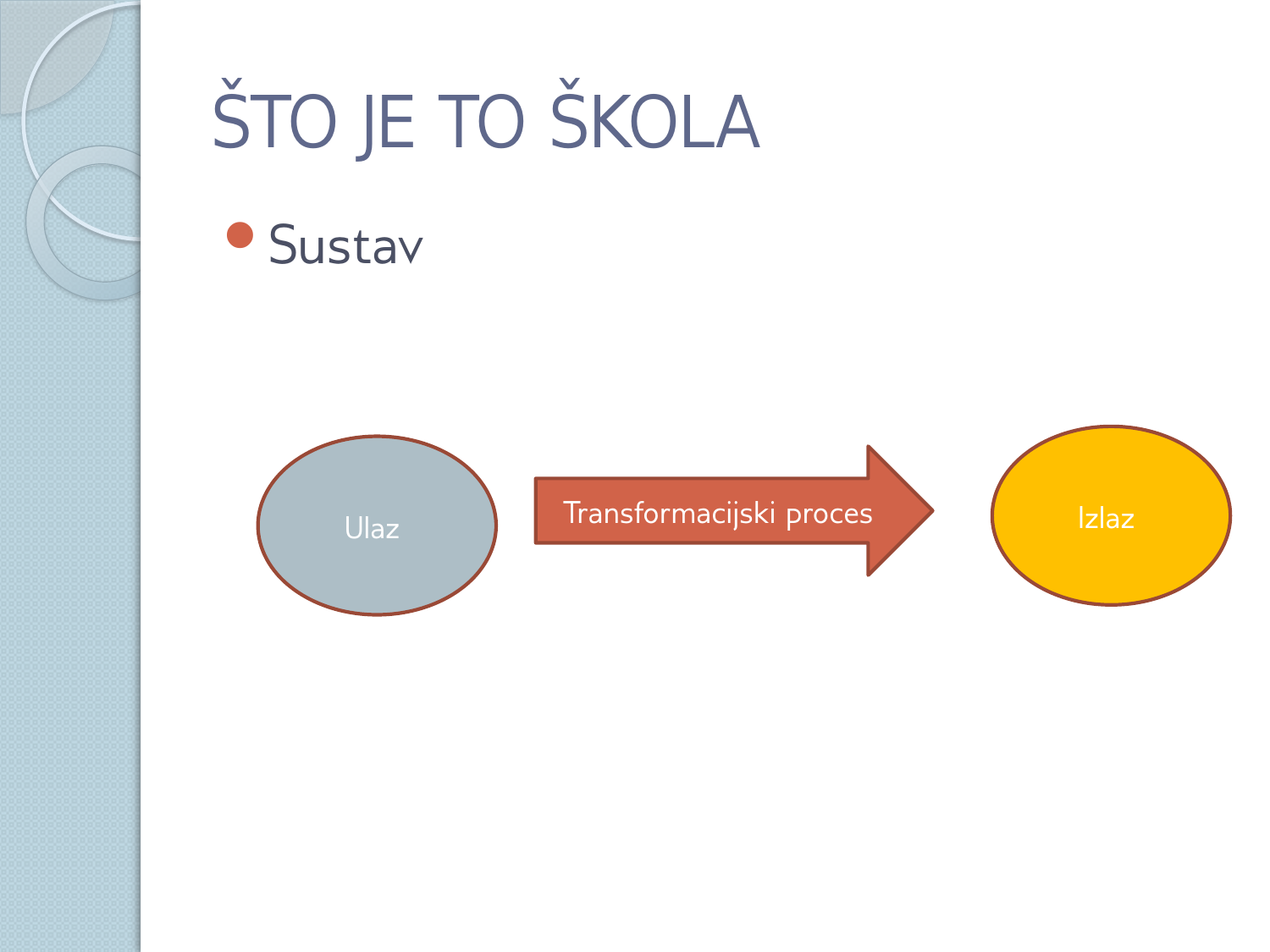

# ŠTO JE TO ŠKOLA
Sustav
Izlaz
Ulaz
Transformacijski proces